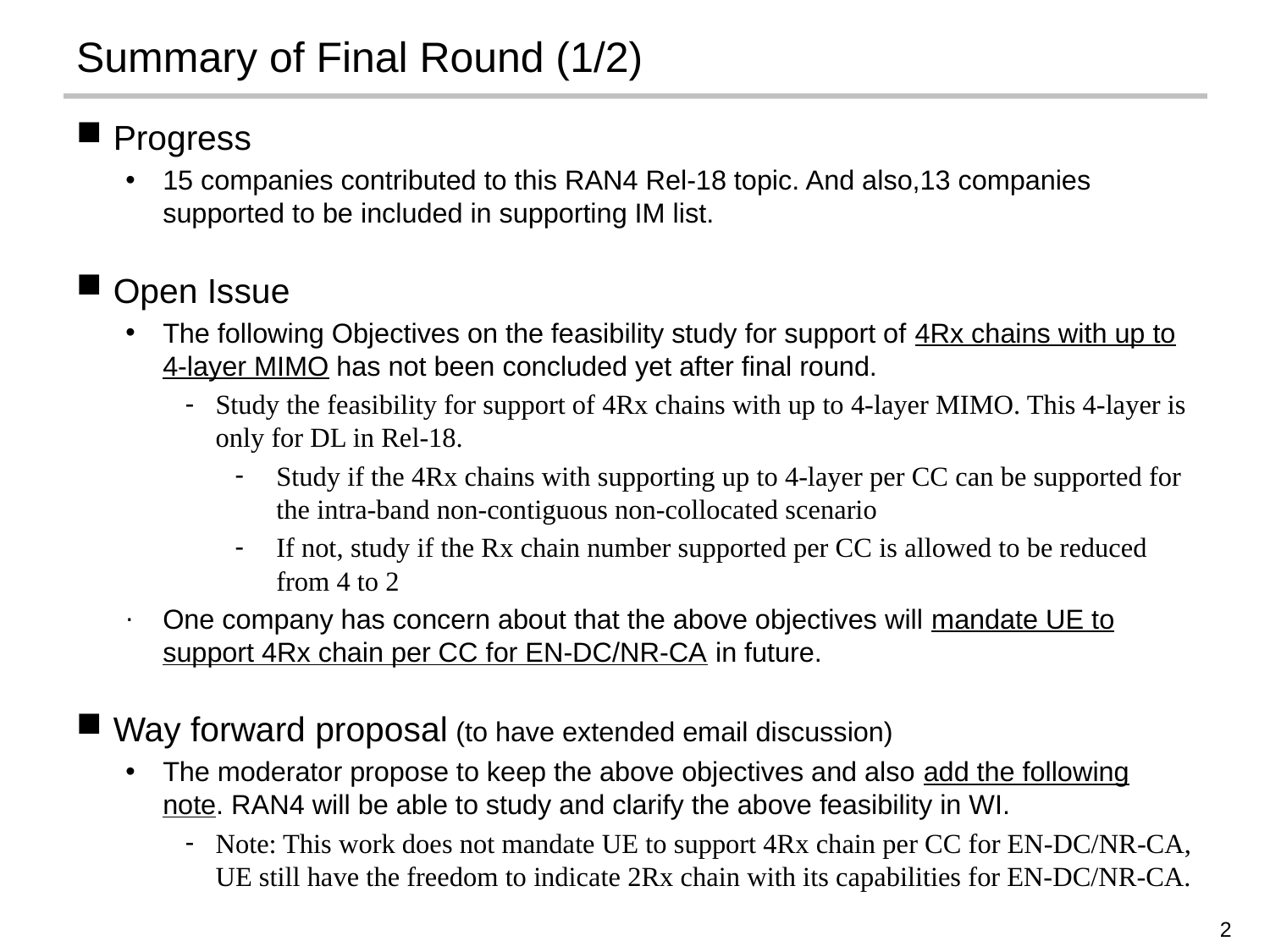

# Summary of Final Round (1/2)
Progress
15 companies contributed to this RAN4 Rel-18 topic. And also,13 companies supported to be included in supporting IM list.

Open Issue
The following Objectives on the feasibility study for support of 4Rx chains with up to 4-layer MIMO has not been concluded yet after final round.
Study the feasibility for support of 4Rx chains with up to 4-layer MIMO. This 4-layer is only for DL in Rel-18.
Study if the 4Rx chains with supporting up to 4-layer per CC can be supported for the intra-band non-contiguous non-collocated scenario
If not, study if the Rx chain number supported per CC is allowed to be reduced from 4 to 2
One company has concern about that the above objectives will mandate UE to support 4Rx chain per CC for EN-DC/NR-CA in future.

Way forward proposal (to have extended email discussion)
The moderator propose to keep the above objectives and also add the following note. RAN4 will be able to study and clarify the above feasibility in WI.
Note: This work does not mandate UE to support 4Rx chain per CC for EN-DC/NR-CA, UE still have the freedom to indicate 2Rx chain with its capabilities for EN-DC/NR-CA.